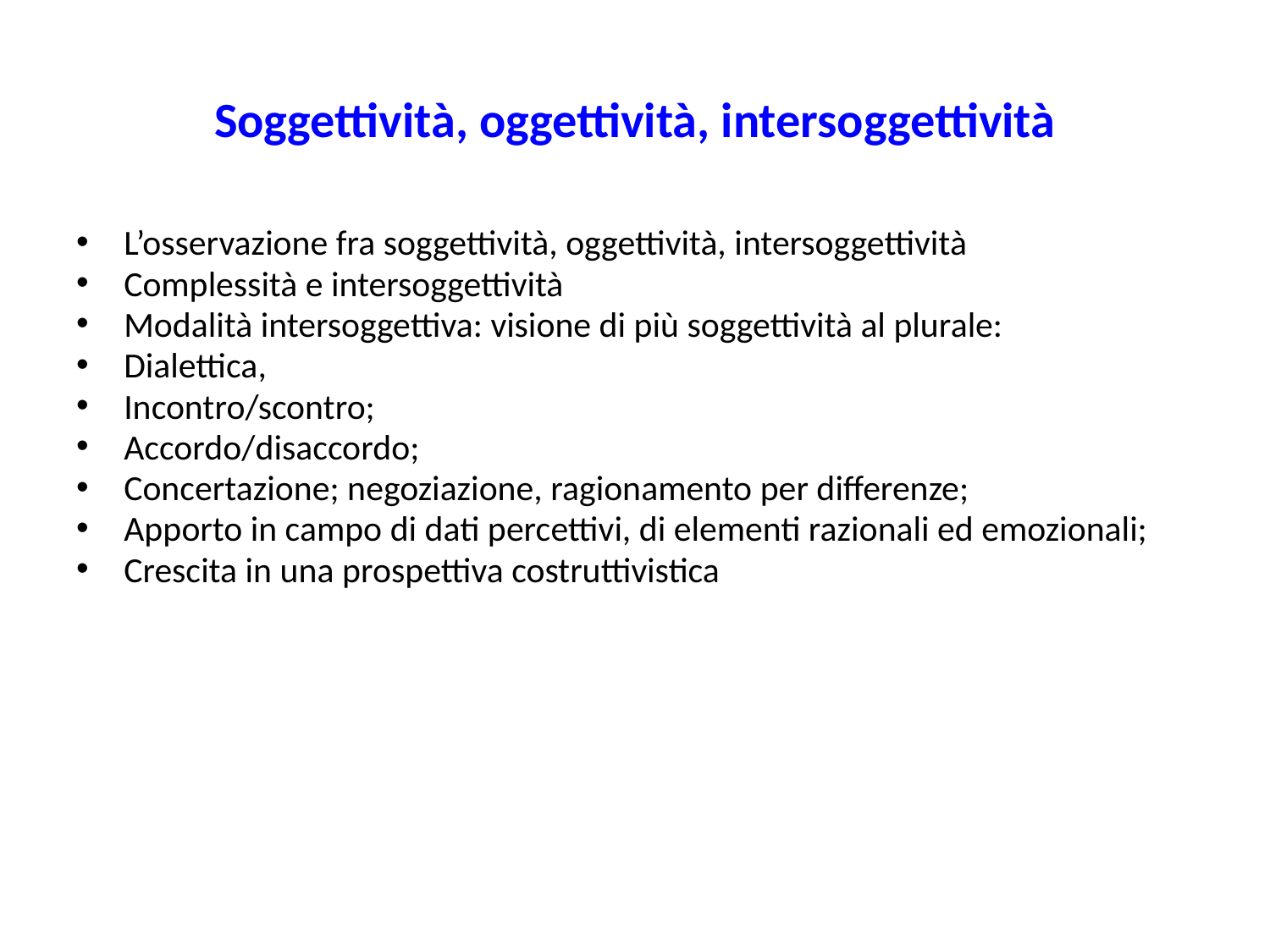

# Soggettività, oggettività, intersoggettività
L’osservazione fra soggettività, oggettività, intersoggettività
Complessità e intersoggettività
Modalità intersoggettiva: visione di più soggettività al plurale:
Dialettica,
Incontro/scontro;
Accordo/disaccordo;
Concertazione; negoziazione, ragionamento per differenze;
Apporto in campo di dati percettivi, di elementi razionali ed emozionali;
Crescita in una prospettiva costruttivistica